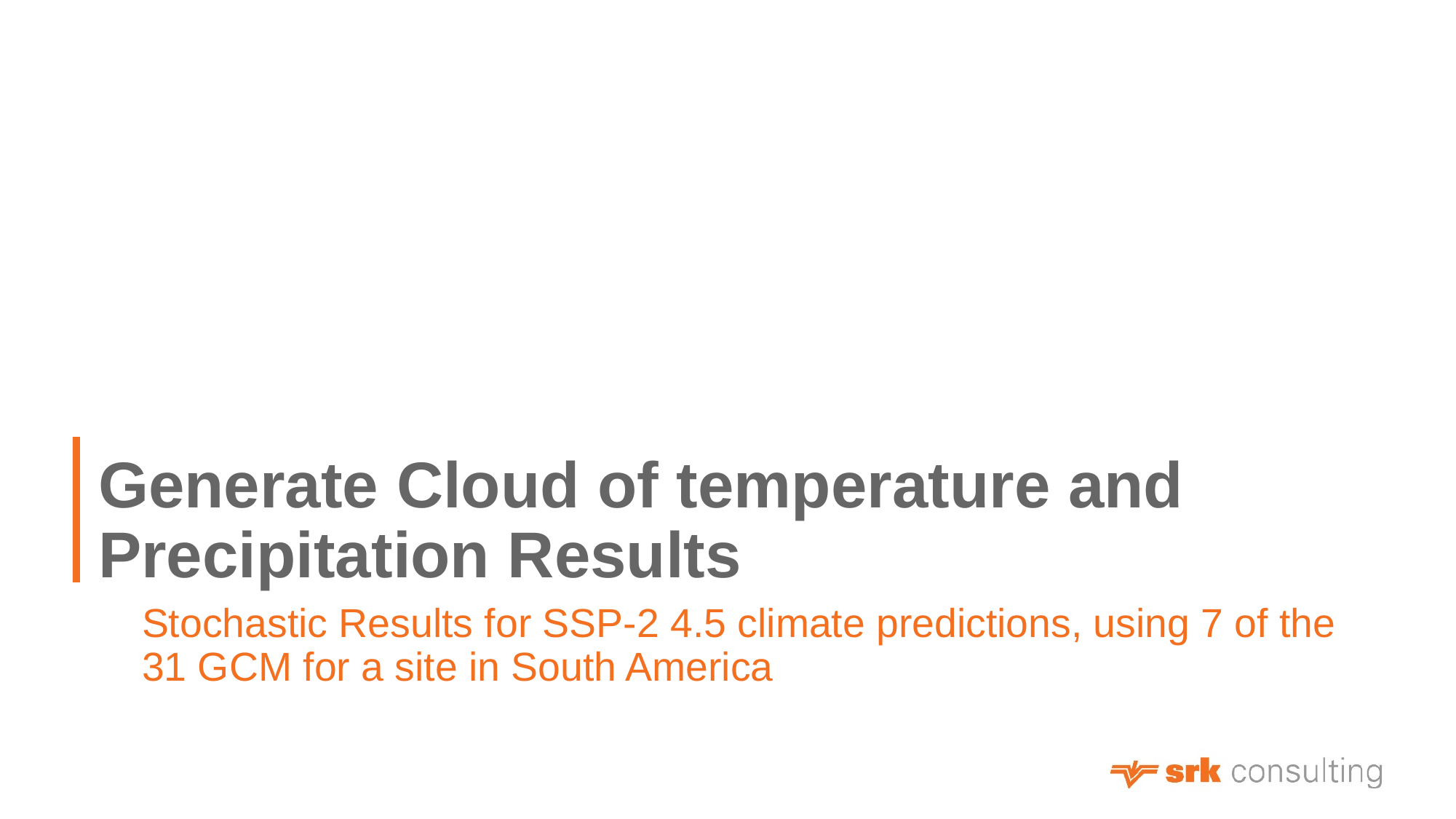

# Generate Cloud of temperature and Precipitation Results
Stochastic Results for SSP-2 4.5 climate predictions, using 7 of the 31 GCM for a site in South America